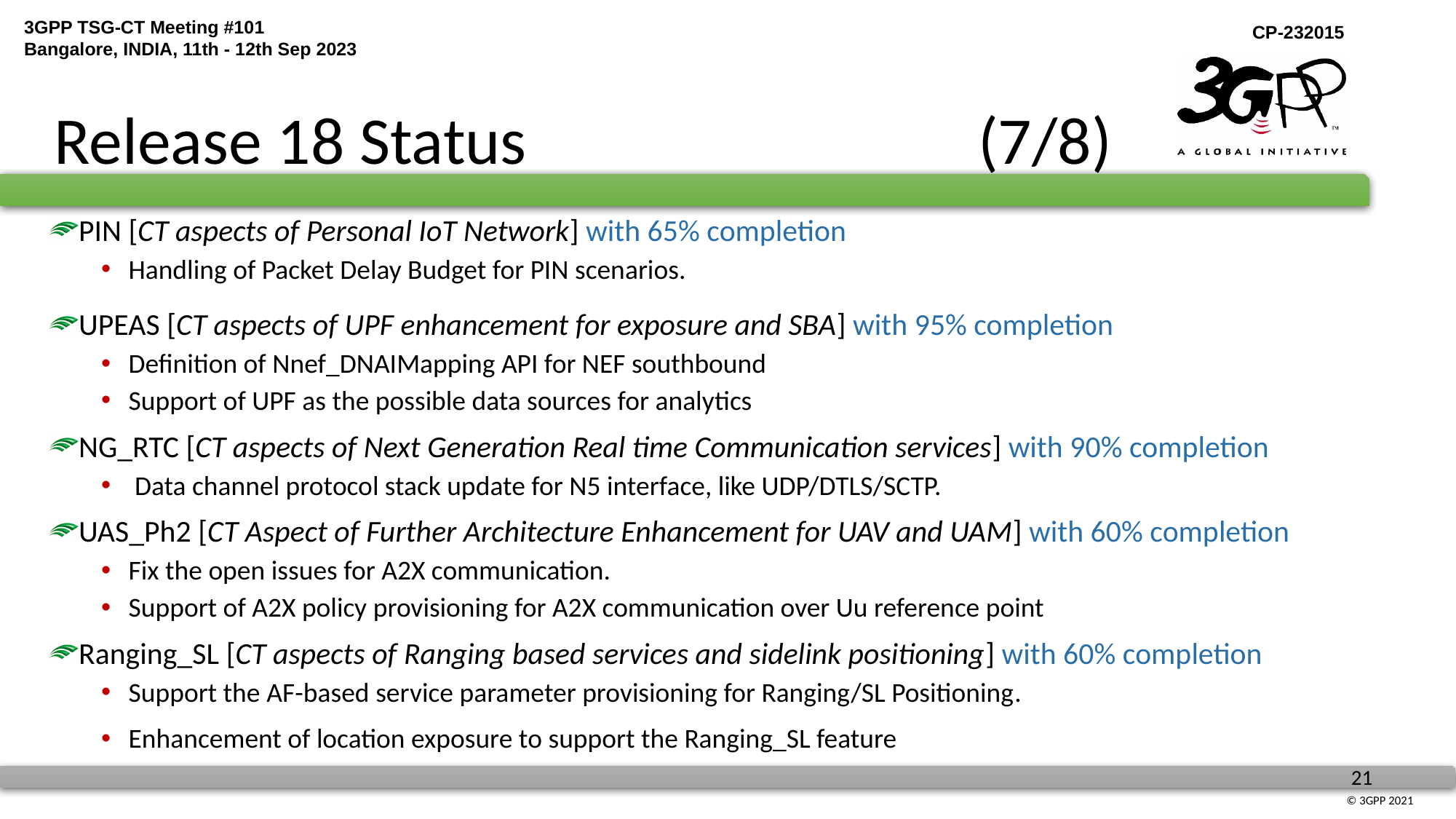

# Release 18 Status                              (7/8)
PIN [CT aspects of Personal IoT Network] with 65% completion
Handling of Packet Delay Budget for PIN scenarios.
UPEAS [CT aspects of UPF enhancement for exposure and SBA] with 95% completion
Definition of Nnef_DNAIMapping API for NEF southbound
Support of UPF as the possible data sources for analytics
NG_RTC [CT aspects of Next Generation Real time Communication services] with 90% completion
 Data channel protocol stack update for N5 interface, like UDP/DTLS/SCTP.
UAS_Ph2 [CT Aspect of Further Architecture Enhancement for UAV and UAM] with 60% completion
Fix the open issues for A2X communication.
Support of A2X policy provisioning for A2X communication over Uu reference point
Ranging_SL [CT aspects of Ranging based services and sidelink positioning] with 60% completion
Support the AF-based service parameter provisioning for Ranging/SL Positioning.
Enhancement of location exposure to support the Ranging_SL feature